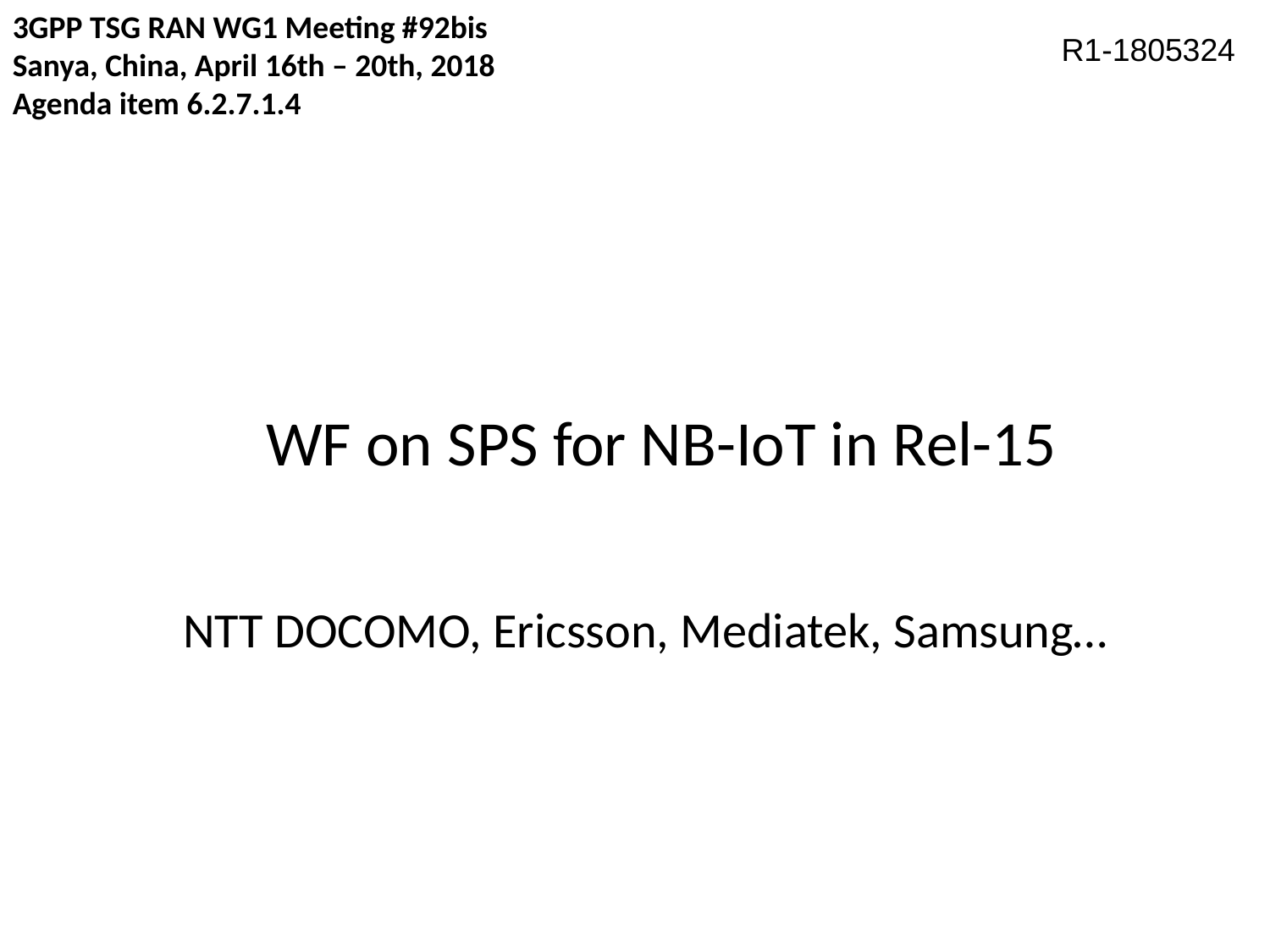

3GPP TSG RAN WG1 Meeting #92bis
Sanya, China, April 16th – 20th, 2018
Agenda item 6.2.7.1.4
R1-1805324
# WF on SPS for NB-IoT in Rel-15
NTT DOCOMO, Ericsson, Mediatek, Samsung…